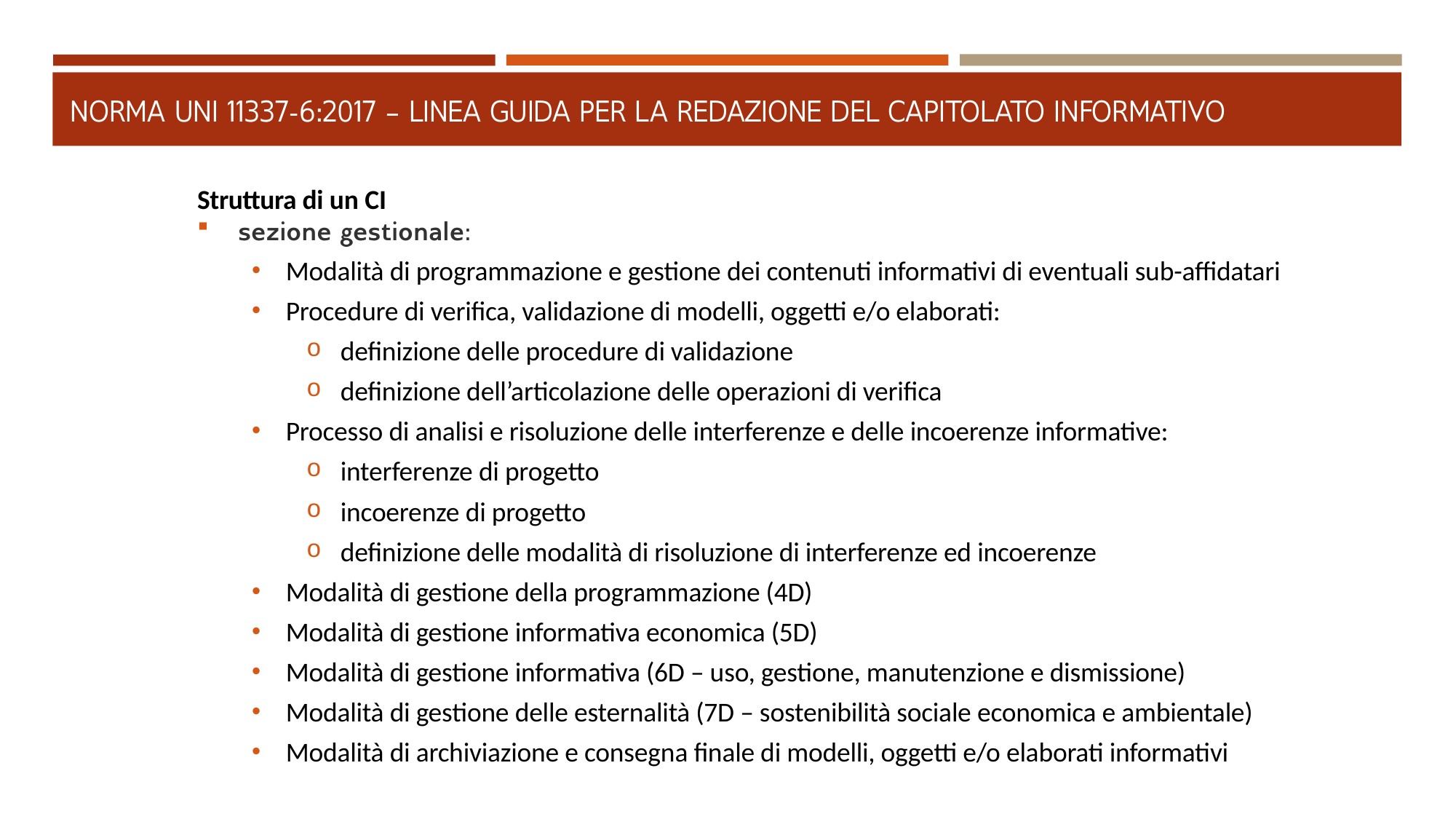

# Norma UNI 11337-6:2017 – Linea guida per la redazione del capitolato informativo
Struttura di un CI
sezione gestionale:
Modalità di programmazione e gestione dei contenuti informativi di eventuali sub-affidatari
Procedure di verifica, validazione di modelli, oggetti e/o elaborati:
definizione delle procedure di validazione
definizione dell’articolazione delle operazioni di verifica
Processo di analisi e risoluzione delle interferenze e delle incoerenze informative:
interferenze di progetto
incoerenze di progetto
definizione delle modalità di risoluzione di interferenze ed incoerenze
Modalità di gestione della programmazione (4D)
Modalità di gestione informativa economica (5D)
Modalità di gestione informativa (6D – uso, gestione, manutenzione e dismissione)
Modalità di gestione delle esternalità (7D – sostenibilità sociale economica e ambientale)
Modalità di archiviazione e consegna finale di modelli, oggetti e/o elaborati informativi